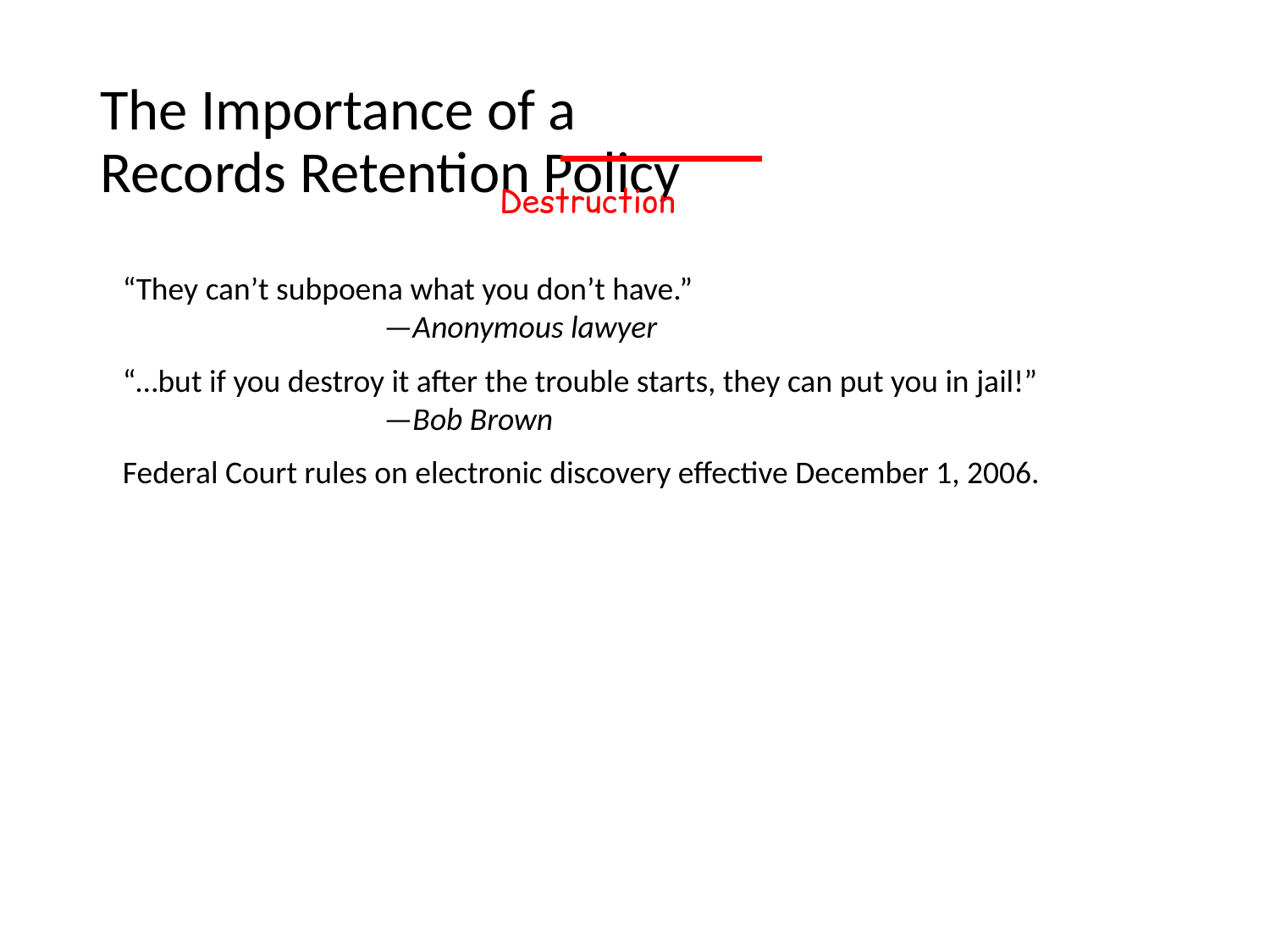

# The Importance of a Records Retention Policy
Destruction
“They can’t subpoena what you don’t have.”
		 —Anonymous lawyer
“…but if you destroy it after the trouble starts, they can put you in jail!”
		 —Bob Brown
Federal Court rules on electronic discovery effective December 1, 2006.